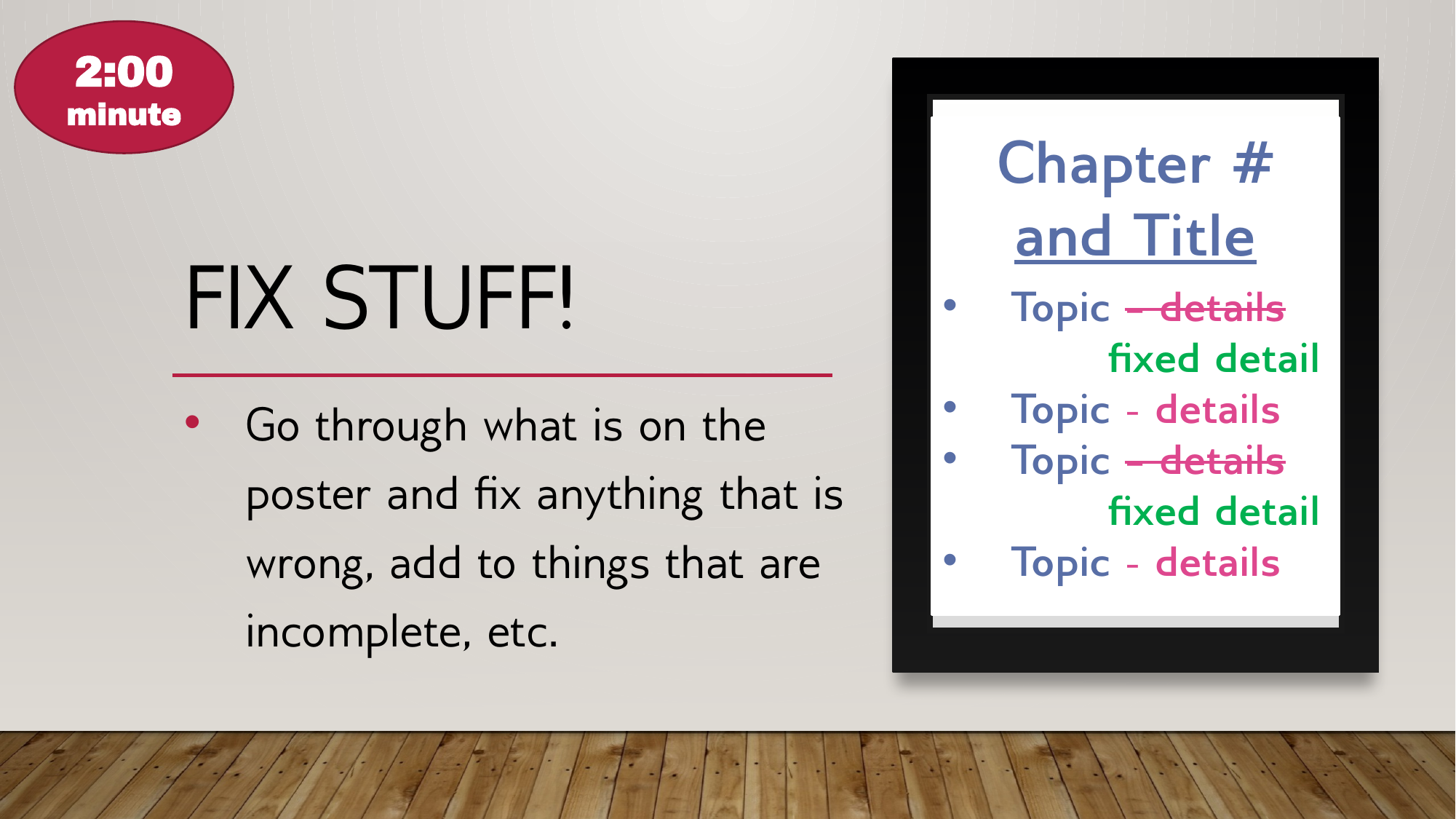

2:00 minute
Chapter # and Title

Topic – details
       fixed detail
Topic - details
Topic – details
       fixed detail
Topic - details

# Fix stuff!
Go through what is on the poster and fix anything that is wrong, add to things that are incomplete, etc.